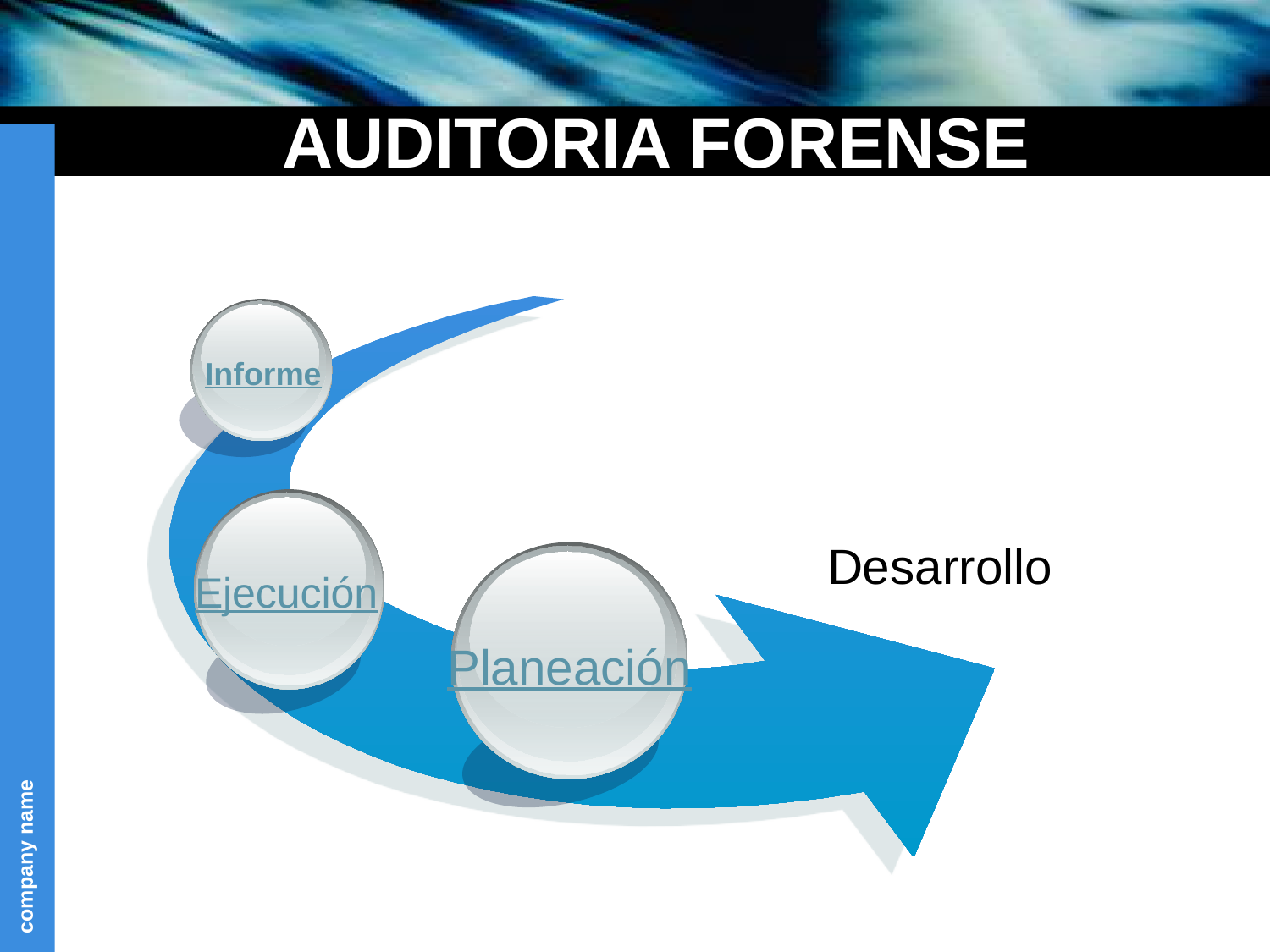

# AUDITORIA FORENSE

Informe

Ejecución

Planeación

Desarrollo